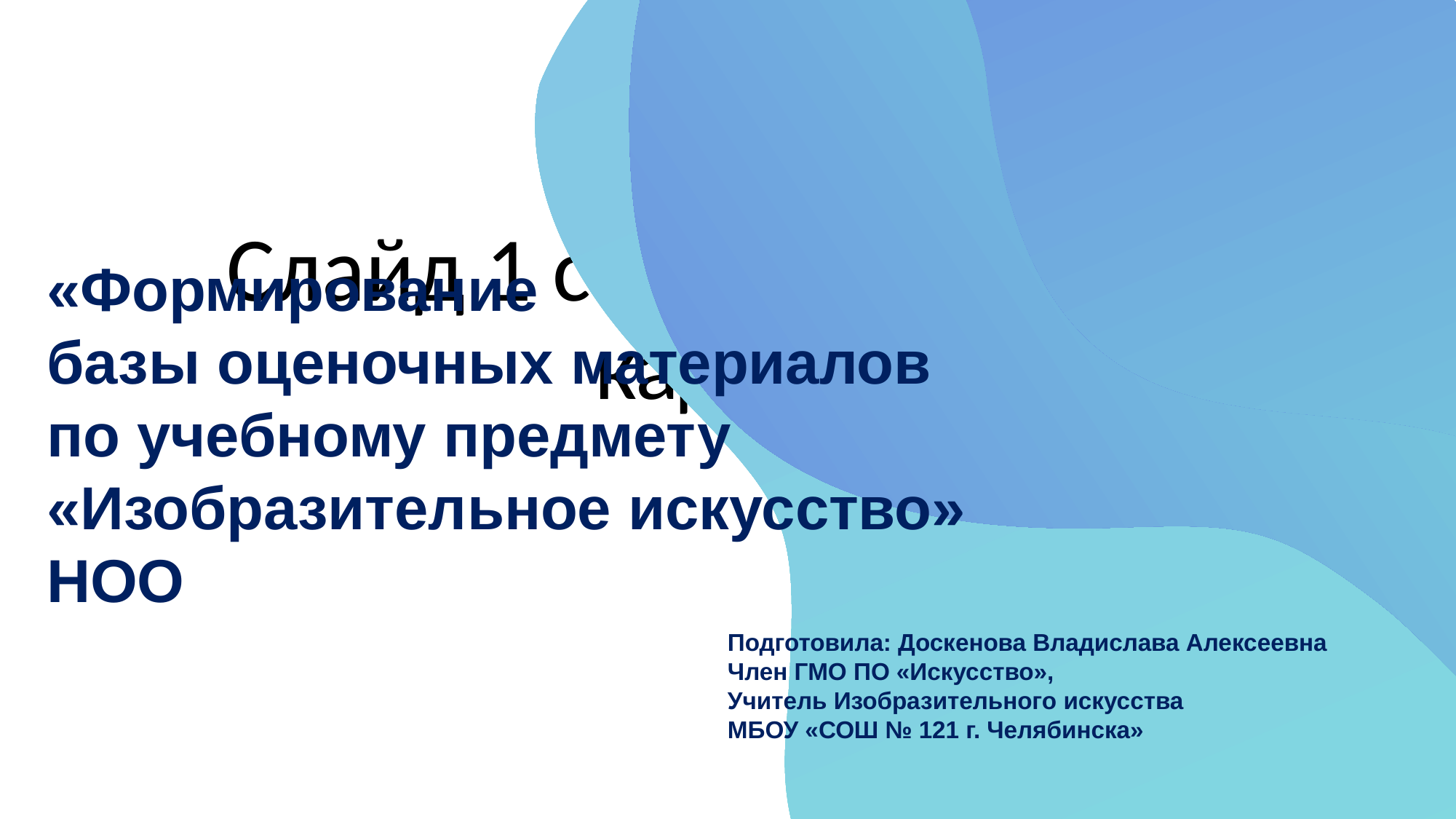

# Слайд 1 с информацией о кадрах
«Формирование
базы оценочных материалов по учебному предмету «Изобразительное искусство»
НОО
Подготовила: Доскенова Владислава Алексеевна
Член ГМО ПО «Искусство»,
Учитель Изобразительного искусства
МБОУ «СОШ № 121 г. Челябинска»